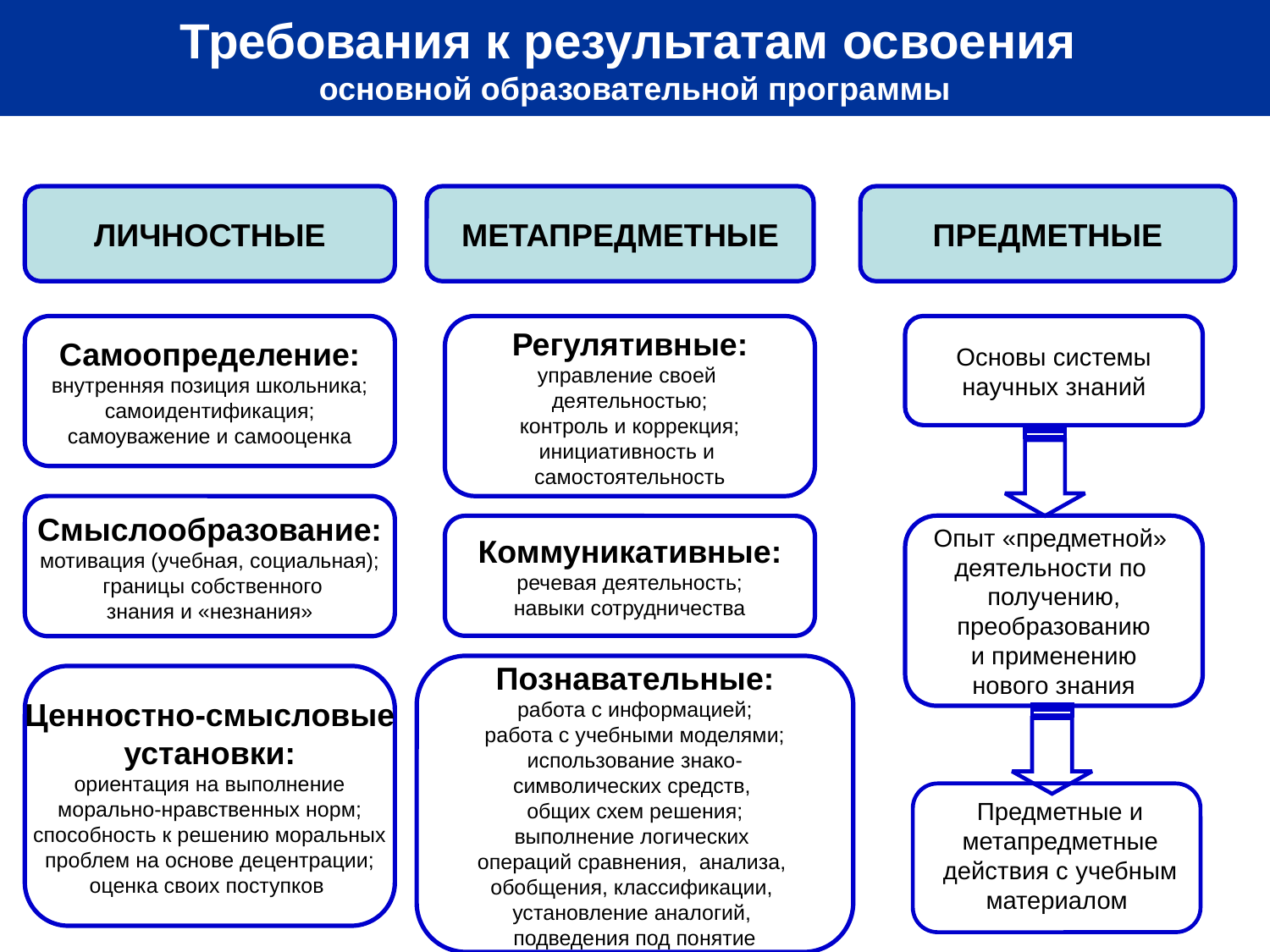

Требования к результатам освоения
основной образовательной программы
ЛИЧНОСТНЫЕ
МЕТАПРЕДМЕТНЫЕ
ПРЕДМЕТНЫЕ
Самоопределение:
внутренняя позиция школьника;
самоидентификация;
самоуважение и самооценка
Регулятивные:
управление своей
деятельностью;
контроль и коррекция;
инициативность и
самостоятельность
Основы системы
научных знаний

Смыслообразование:
мотивация (учебная, социальная);
 границы собственного
знания и «незнания»
Опыт «предметной»
деятельности по
получению,
преобразованию
и применению
нового знания
Коммуникативные:
речевая деятельность;
навыки сотрудничества
Познавательные:
работа с информацией;
работа с учебными моделями;
использование знако-
символических средств,
общих схем решения;
выполнение логических
операций сравнения,  анализа,
обобщения, классификации,
установление аналогий,
подведения под понятие
Ценностно-смысловые
установки:
ориентация на выполнение
морально-нравственных норм;
способность к решению моральных
проблем на основе децентрации;
оценка своих поступков

Предметные и метапредметные действия с учебным материалом